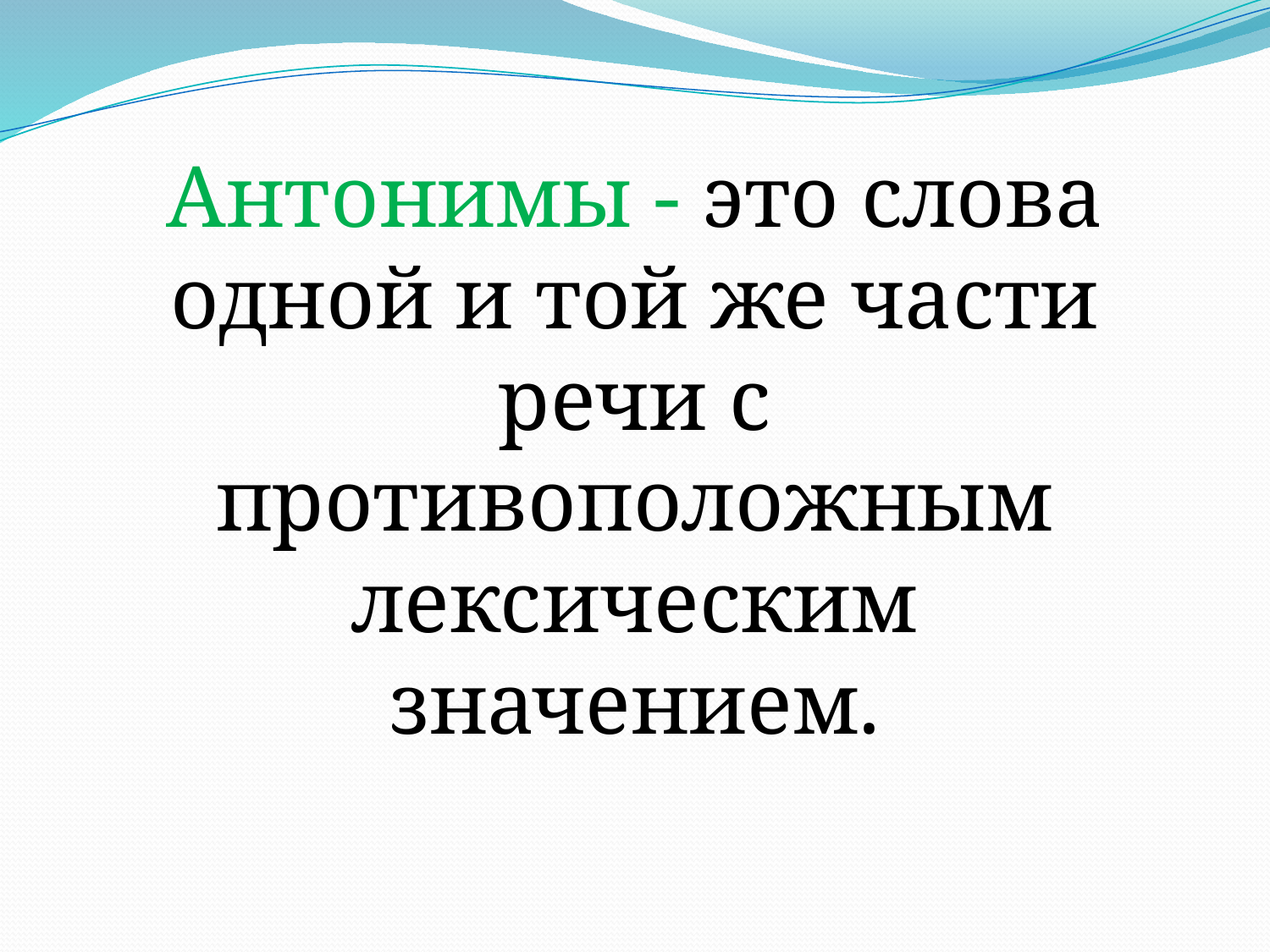

Антонимы - это слова одной и той же части речи с противоположным лексическим значением.